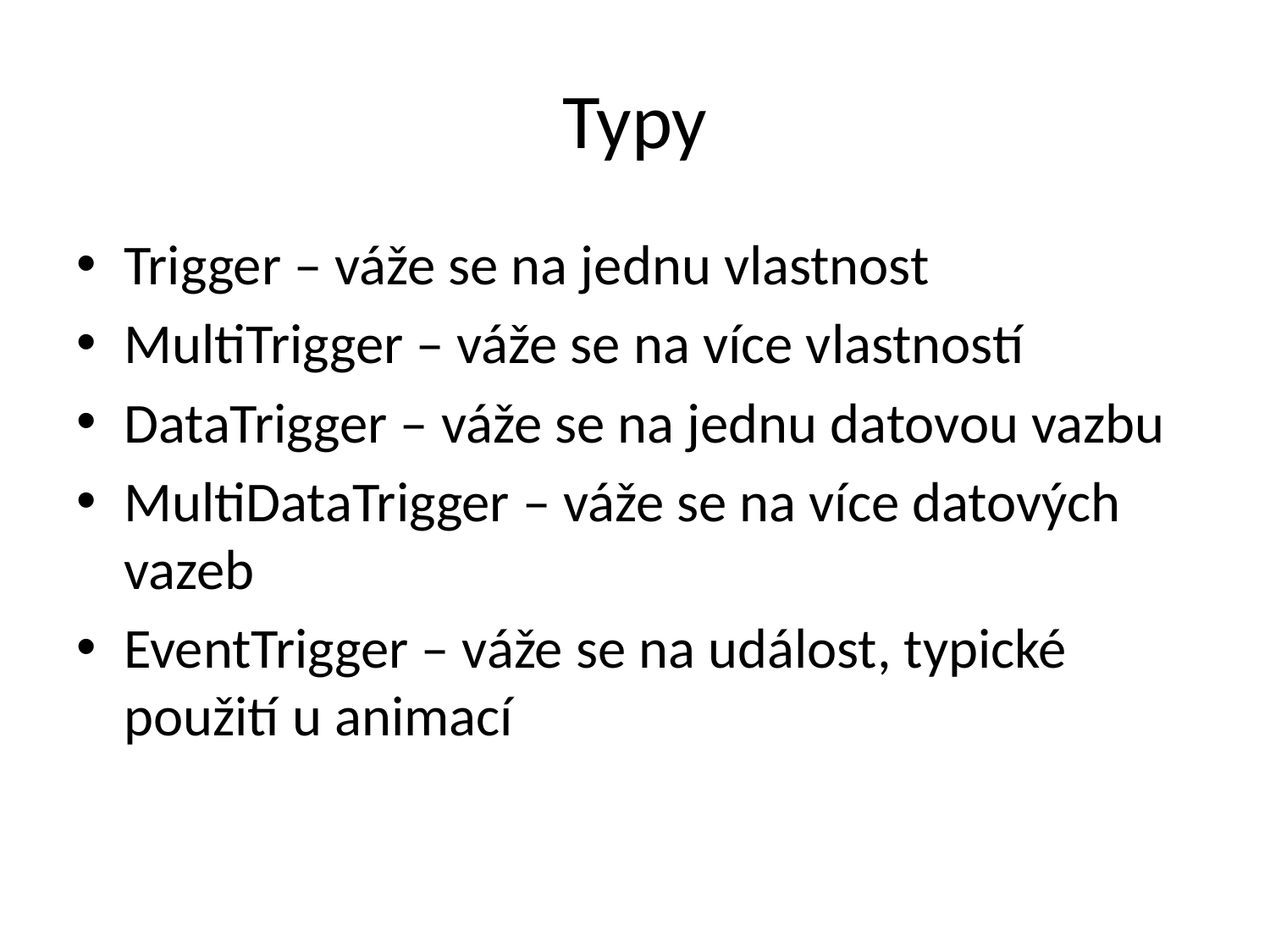

# Typy
Trigger – váže se na jednu vlastnost
MultiTrigger – váže se na více vlastností
DataTrigger – váže se na jednu datovou vazbu
MultiDataTrigger – váže se na více datových vazeb
EventTrigger – váže se na událost, typické použití u animací